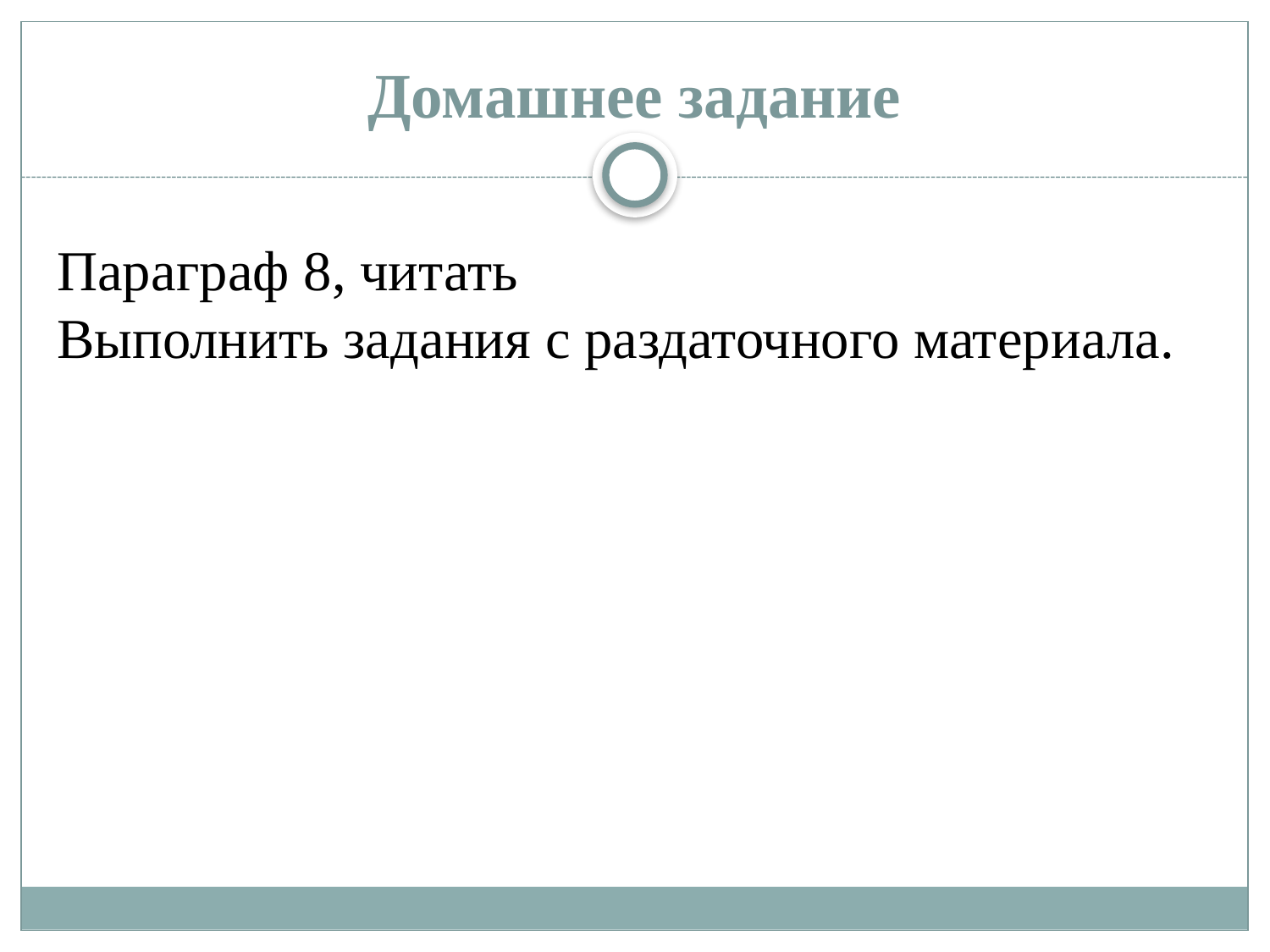

# Домашнее задание
Параграф 8, читать
Выполнить задания с раздаточного материала.